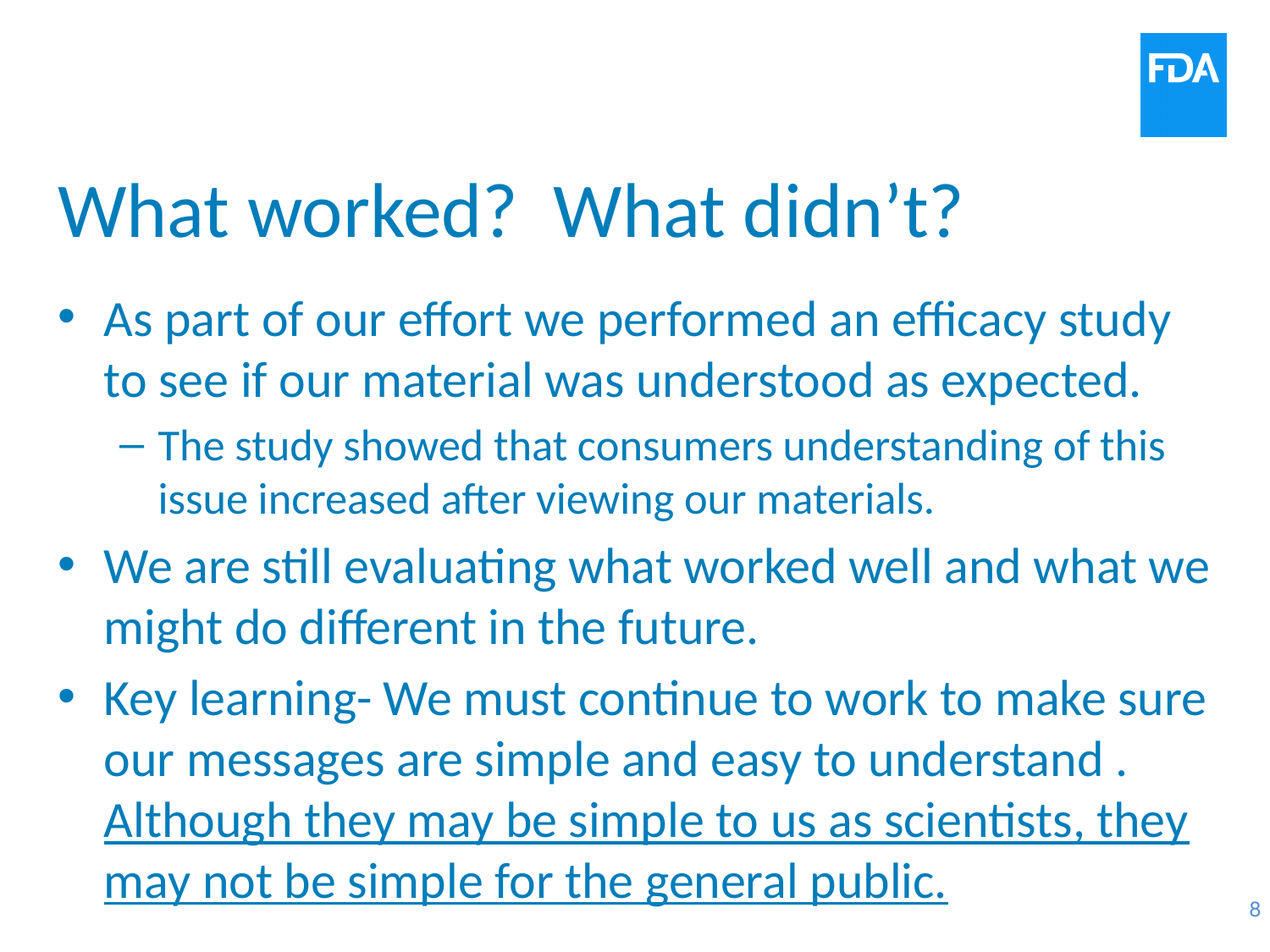

# What worked?  What didn’t?
As part of our effort we performed an efficacy study to see if our material was understood as expected.
The study showed that consumers understanding of this issue increased after viewing our materials.
We are still evaluating what worked well and what we might do different in the future.
Key learning- We must continue to work to make sure our messages are simple and easy to understand .  Although they may be simple to us as scientists, they may not be simple for the general public.